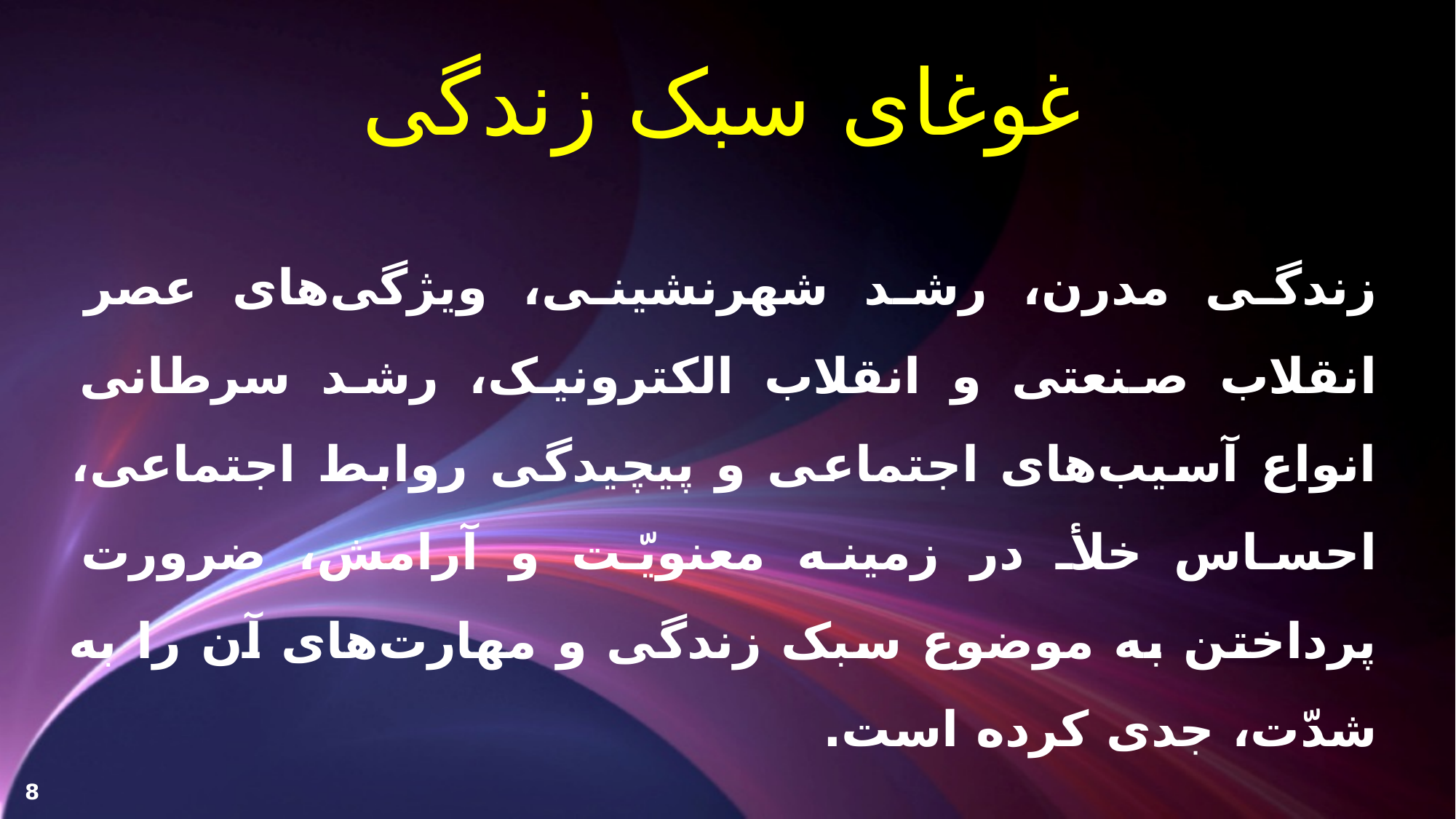

# غوغای سبک زندگی
زندگی مدرن، رشد شهرنشینی، ویژگی‌های عصر انقلاب صنعتی و انقلاب الکترونیک، رشد سرطانی انواع آسیب‌های اجتماعی و پیچیدگی روابط اجتماعی، احساس خلأ در زمینه معنویّت و آرامش، ضرورت پرداختن به موضوع سبک زندگی و مهارت‌های آن را به شدّت، جدی کرده است.